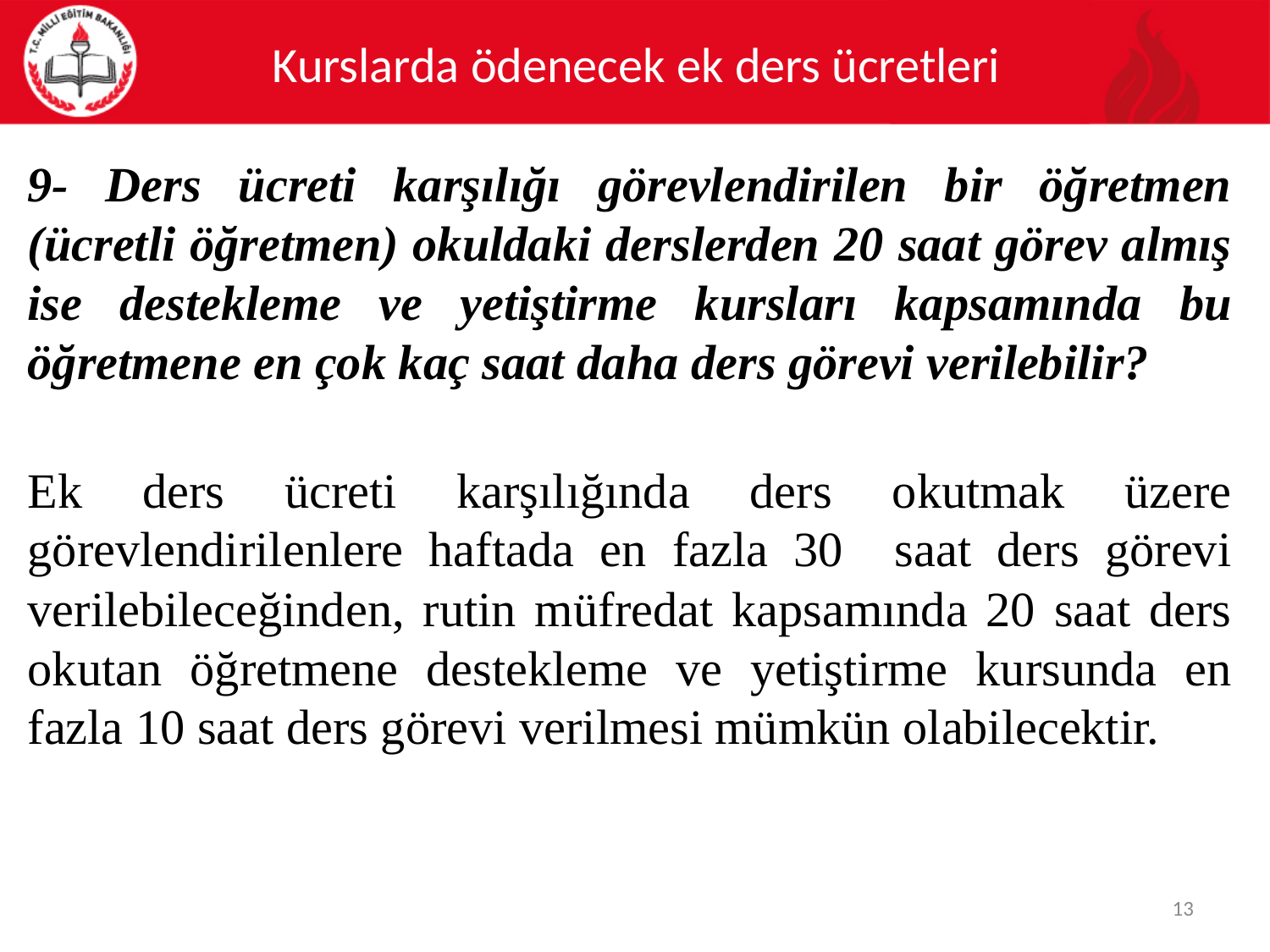

# Kurslarda ödenecek ek ders ücretleri
9- Ders ücreti karşılığı görevlendirilen bir öğretmen (ücretli öğretmen) okuldaki derslerden 20 saat görev almış ise destekleme ve yetiştirme kursları kapsamında bu öğretmene en çok kaç saat daha ders görevi verilebilir?

Ek ders ücreti karşılığında ders okutmak üzere görevlendirilenlere haftada en fazla 30  saat ders görevi verilebileceğinden, rutin müfredat kapsamında 20 saat ders okutan öğretmene destekleme ve yetiştirme kursunda en fazla 10 saat ders görevi verilmesi mümkün olabilecektir.

13